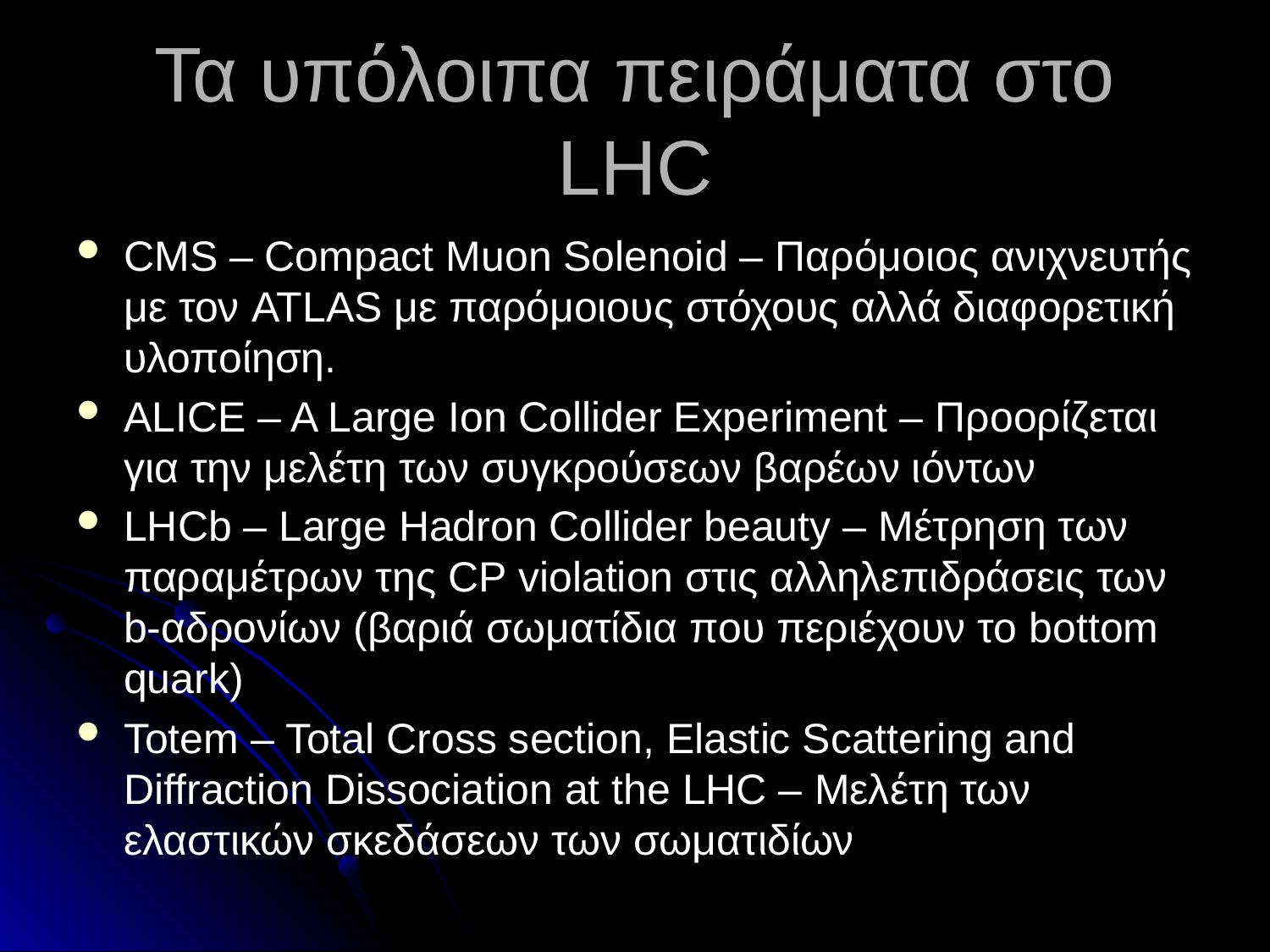

# Τα υπόλοιπα πειράματα στο LHC
CMS – Compact Muon Solenoid – Παρόμοιος ανιχνευτής με τον ATLAS με παρόμοιους στόχους αλλά διαφορετική υλοποίηση.
ALICE – A Large Ion Collider Experiment – Προορίζεται για την μελέτη των συγκρούσεων βαρέων ιόντων
LHCb – Large Hadron Collider beauty – Μέτρηση των παραμέτρων της CP violation στις αλληλεπιδράσεις των b-αδρονίων (βαριά σωματίδια που περιέχουν το bottom quark)
Totem – Total Cross section, Elastic Scattering and Diffraction Dissociation at the LHC – Μελέτη των ελαστικών σκεδάσεων των σωματιδίων